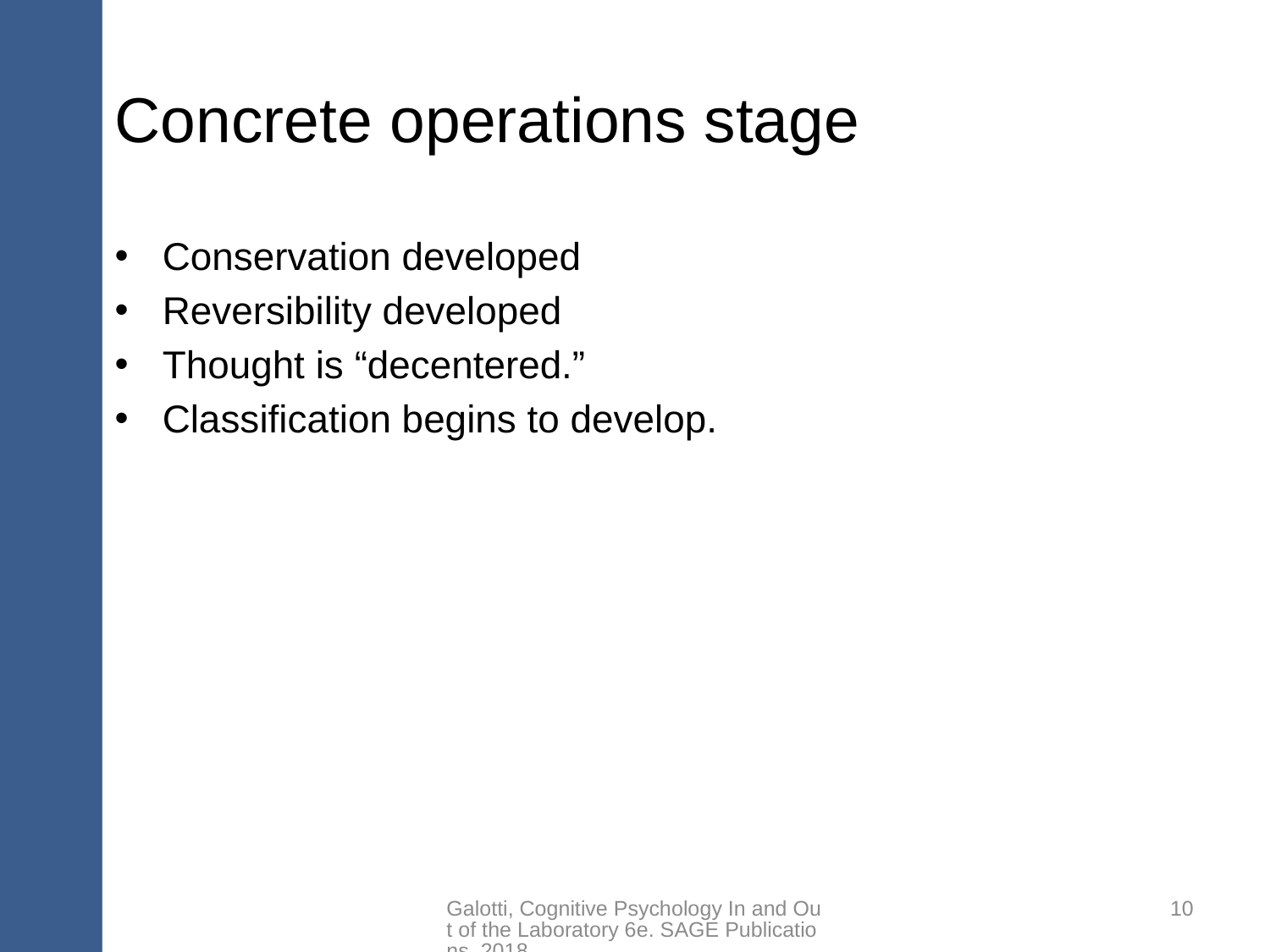

# Concrete operations stage
Conservation developed
Reversibility developed
Thought is “decentered.”
Classification begins to develop.
Galotti, Cognitive Psychology In and Out of the Laboratory 6e. SAGE Publications, 2018.
10